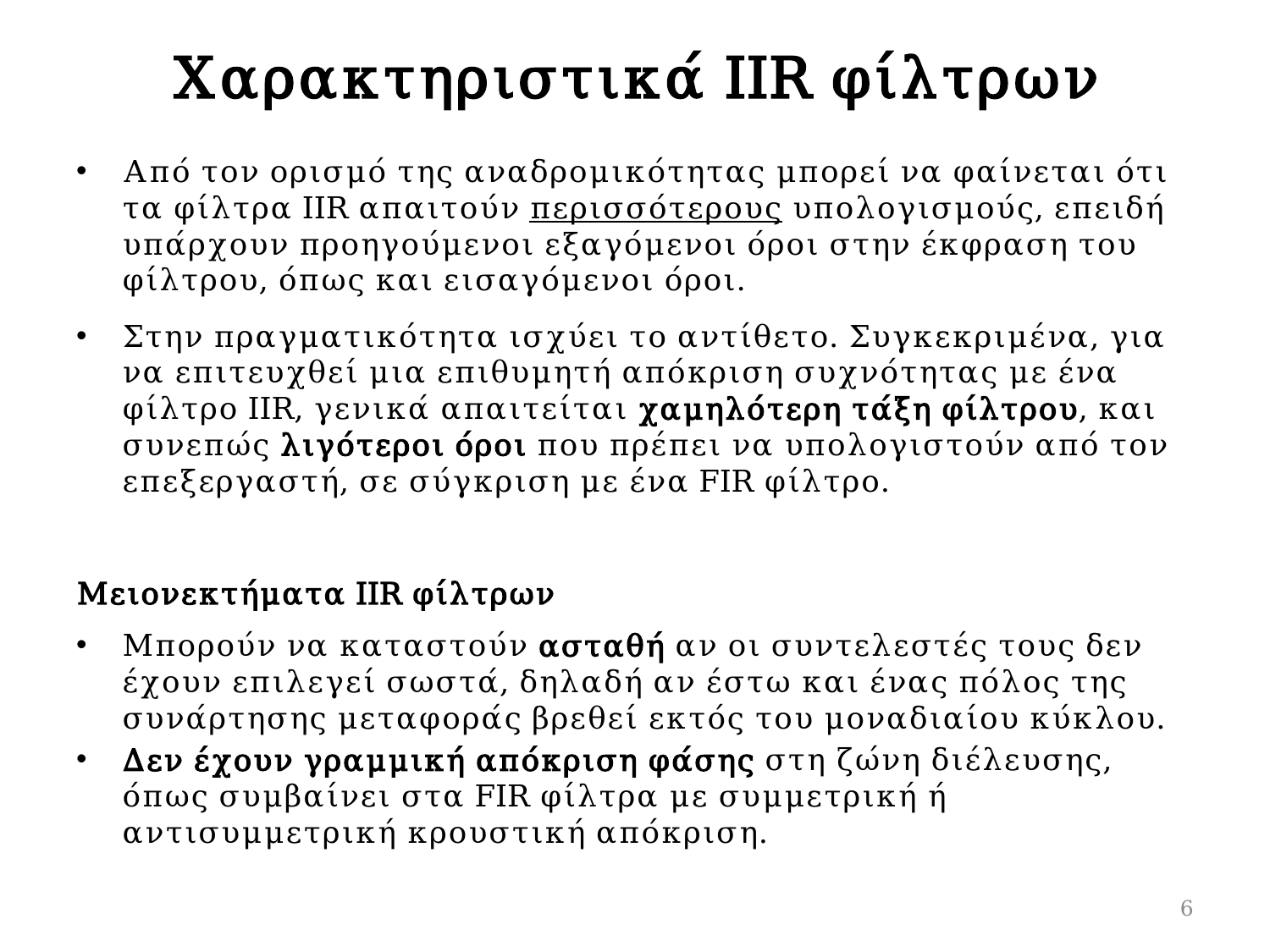

# Χαρακτηριστικά IIR φίλτρων
Από τον ορισμό της αναδρομικότητας μπορεί να φαίνεται ότι τα φίλτρα IIR απαιτούν περισσότερους υπολογισμούς, επειδή υπάρχουν προηγούμενοι εξαγόμενοι όροι στην έκφραση του φίλτρου, όπως και εισαγόμενοι όροι.
Στην πραγματικότητα ισχύει το αντίθετο. Συγκεκριμένα, για να επιτευχθεί μια επιθυμητή απόκριση συχνότητας με ένα φίλτρο IIR, γενικά απαιτείται χαμηλότερη τάξη φίλτρου, και συνεπώς λιγότεροι όροι που πρέπει να υπολογιστούν από τον επεξεργαστή, σε σύγκριση με ένα FIR φίλτρο.

Μειονεκτήματα IIR φίλτρων
Μπορούν να καταστούν ασταθή αν οι συντελεστές τους δεν έχουν επιλεγεί σωστά, δηλαδή αν έστω και ένας πόλος της συνάρτησης μεταφοράς βρεθεί εκτός του μοναδιαίου κύκλου.
Δεν έχουν γραμμική απόκριση φάσης στη ζώνη διέλευσης, όπως συμβαίνει στα FIR φίλτρα με συμμετρική ή αντισυμμετρική κρουστική απόκριση.
6